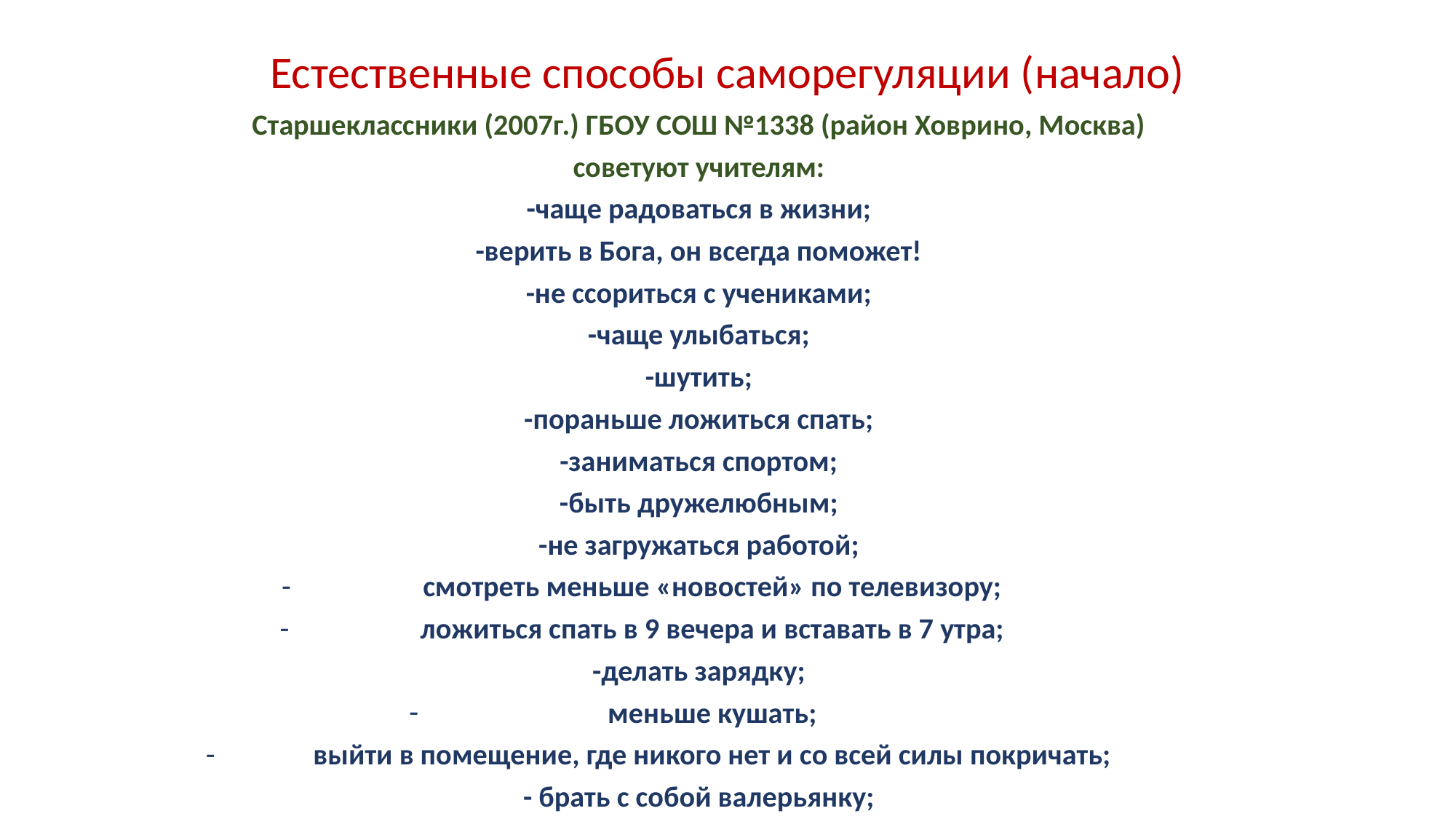

# Естественные способы саморегуляции (начало)
Старшеклассники (2007г.) ГБОУ СОШ №1338 (район Ховрино, Москва)
советуют учителям:
-чаще радоваться в жизни;
-верить в Бога, он всегда поможет!
-не ссориться с учениками;
-чаще улыбаться;
-шутить;
-пораньше ложиться спать;
-заниматься спортом;
-быть дружелюбным;
-не загружаться работой;
смотреть меньше «новостей» по телевизору;
ложиться спать в 9 вечера и вставать в 7 утра;
-делать зарядку;
меньше кушать;
выйти в помещение, где никого нет и со всей силы покричать;
- брать с собой валерьянку;